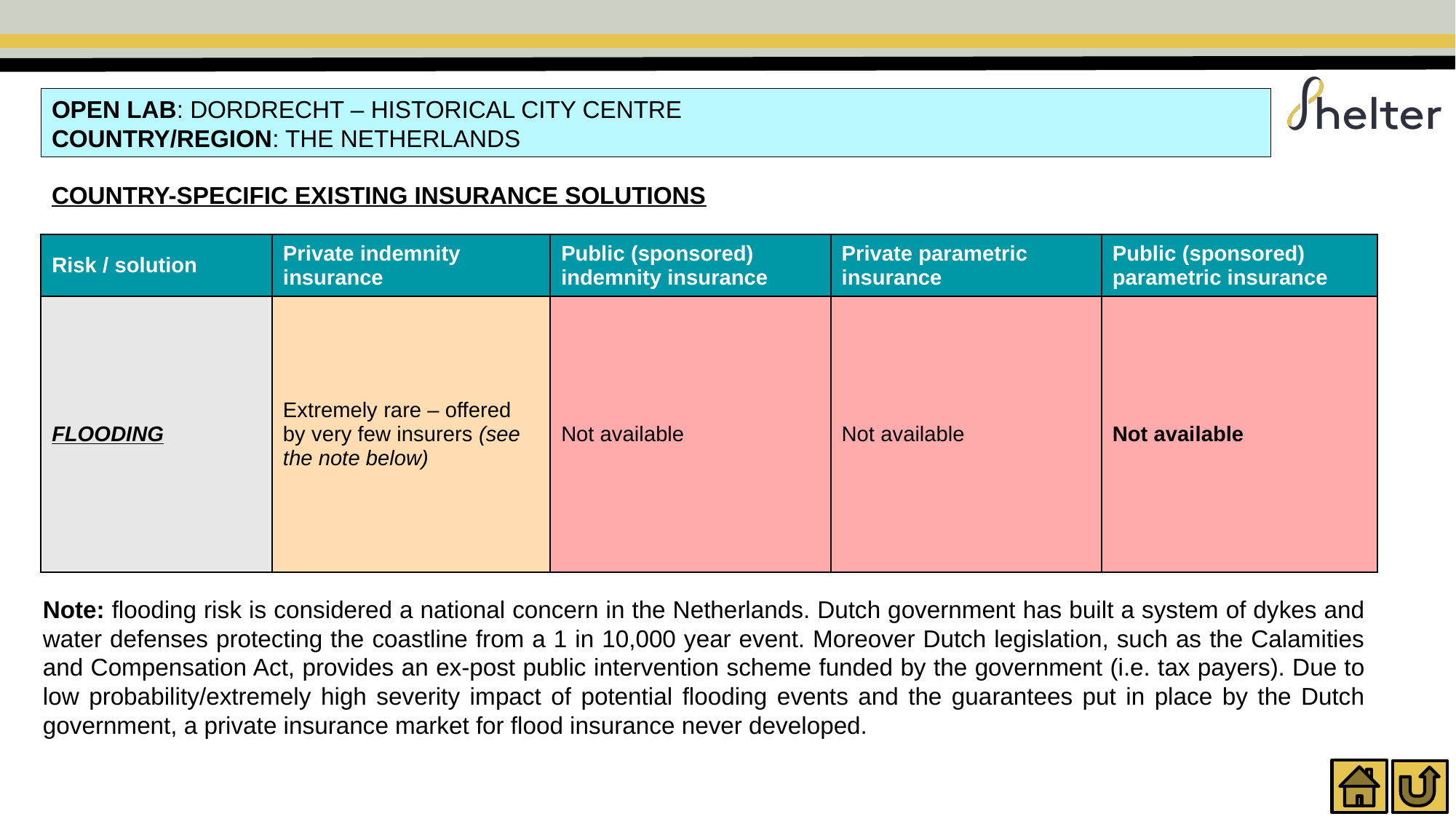

OPEN LAB: DORDRECHT – HISTORICAL CITY CENTRE
COUNTRY/REGION: THE NETHERLANDS
COUNTRY-SPECIFIC EXISTING INSURANCE SOLUTIONS
| Risk / solution | Private indemnity insurance | Public (sponsored) indemnity insurance | Private parametric insurance | Public (sponsored) parametric insurance |
| --- | --- | --- | --- | --- |
| FLOODING | Extremely rare – offered by very few insurers (see the note below) | Not available | Not available | Not available |
Note: flooding risk is considered a national concern in the Netherlands. Dutch government has built a system of dykes and water defenses protecting the coastline from a 1 in 10,000 year event. Moreover Dutch legislation, such as the Calamities and Compensation Act, provides an ex-post public intervention scheme funded by the government (i.e. tax payers). Due to low probability/extremely high severity impact of potential flooding events and the guarantees put in place by the Dutch government, a private insurance market for flood insurance never developed.